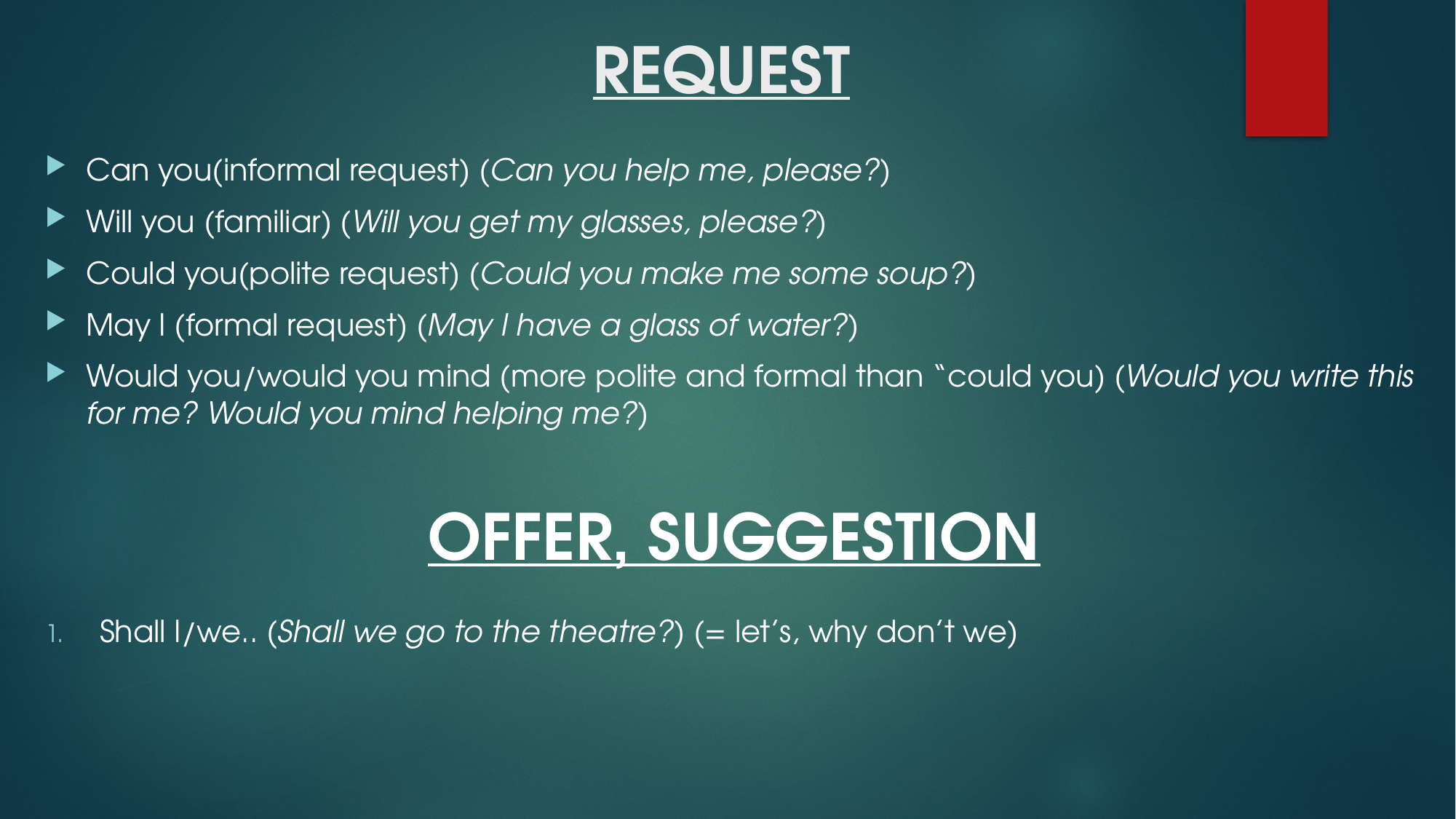

# REQUEST
Can you(informal request) (Can you help me, please?)
Will you (familiar) (Will you get my glasses, please?)
Could you(polite request) (Could you make me some soup?)
May I (formal request) (May I have a glass of water?)
Would you/would you mind (more polite and formal than “could you) (Would you write this for me? Would you mind helping me?)

OFFER, SUGGESTION

Shall I/we.. (Shall we go to the theatre?) (= let’s, why don’t we)